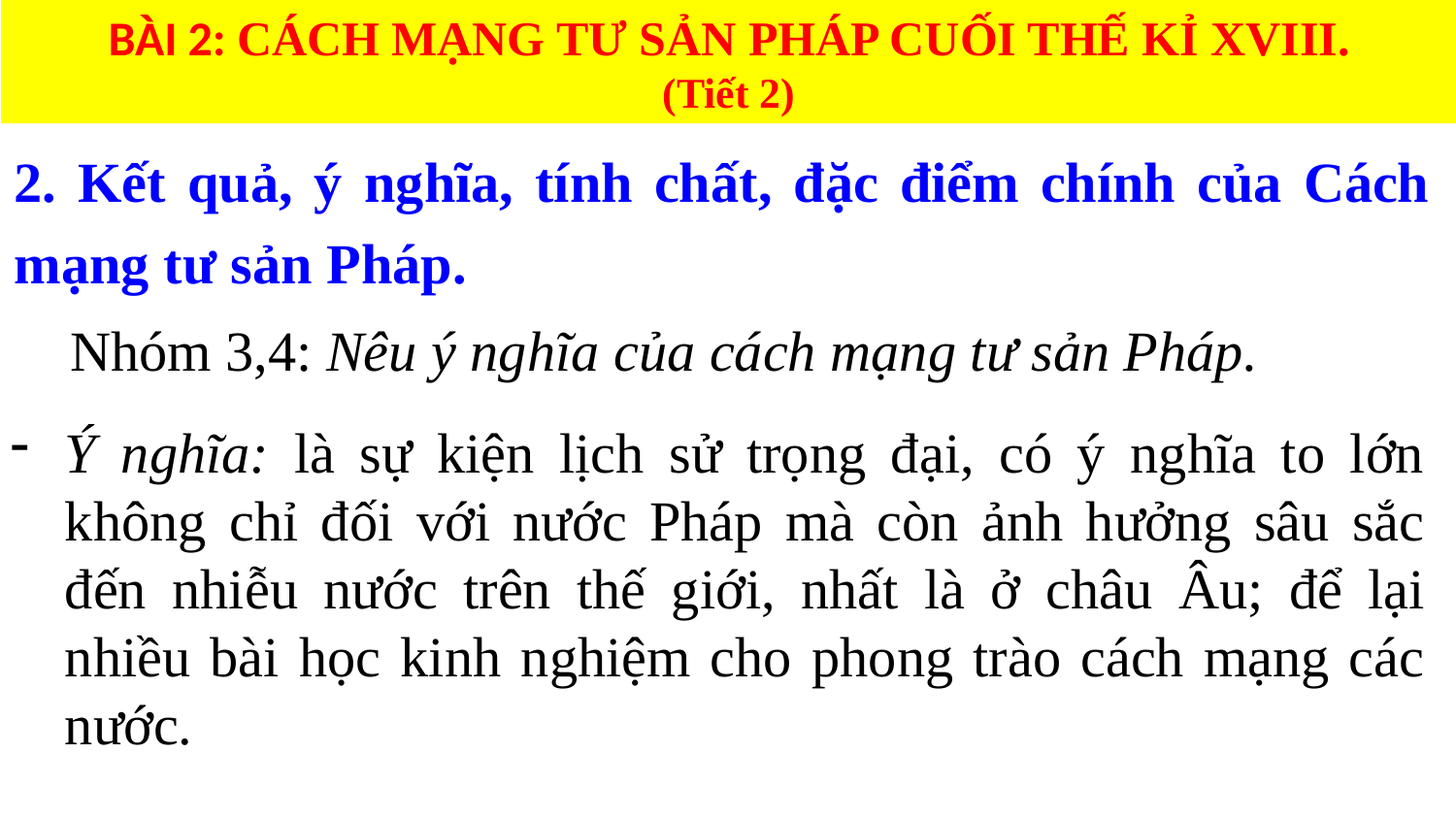

BÀI 2: CÁCH MẠNG TƯ SẢN PHÁP CUỐI THẾ KỈ XVIII.
(Tiết 2)
2. Kết quả, ý nghĩa, tính chất, đặc điểm chính của Cách mạng tư sản Pháp.
Nhóm 3,4: Nêu ý nghĩa của cách mạng tư sản Pháp.
Ý nghĩa: là sự kiện lịch sử trọng đại, có ý nghĩa to lớn không chỉ đối với nước Pháp mà còn ảnh hưởng sâu sắc đến nhiễu nước trên thế giới, nhất là ở châu Âu; để lại nhiều bài học kinh nghiệm cho phong trào cách mạng các nước.